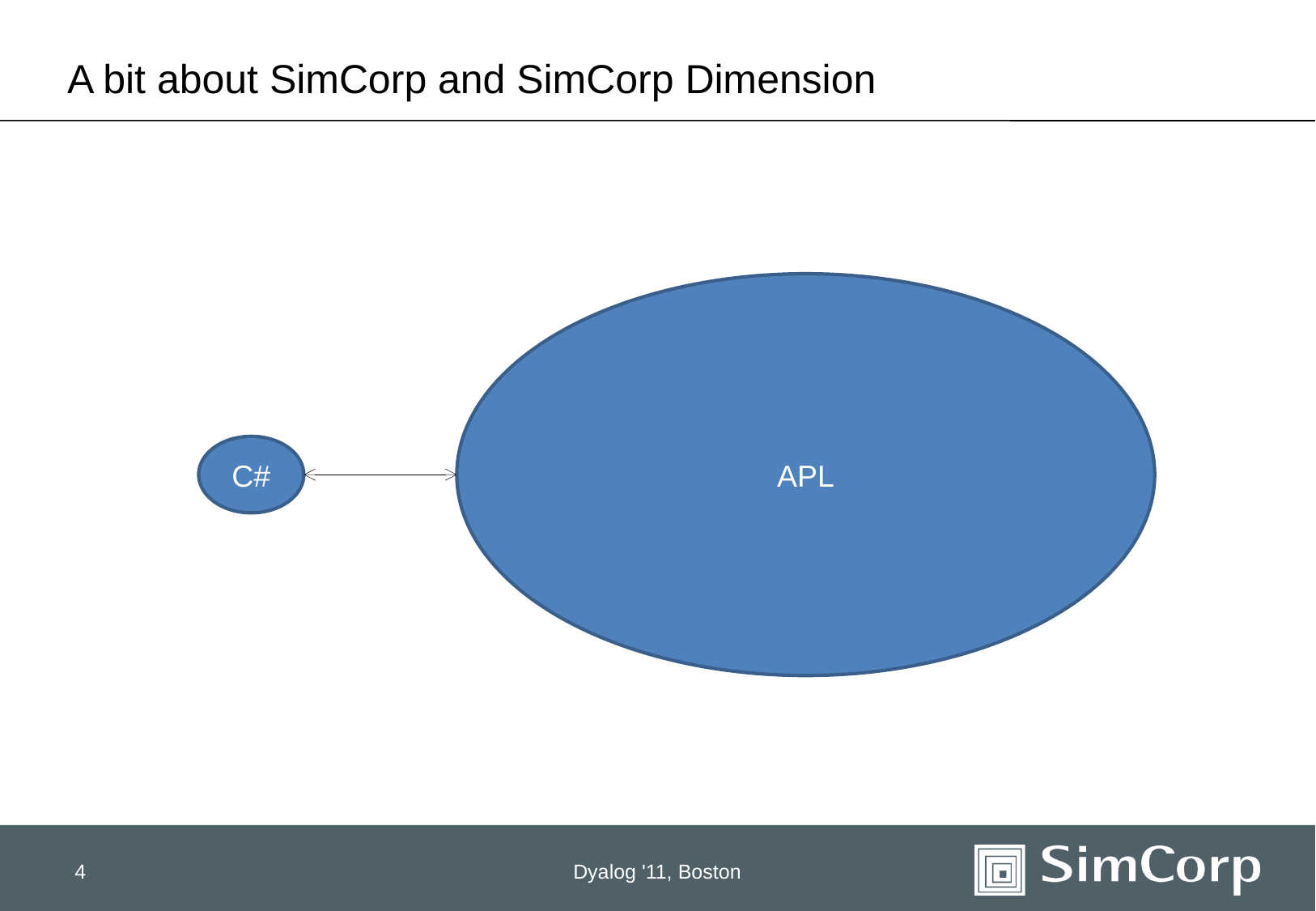

# A bit about SimCorp and SimCorp Dimension
APL
C#
4
Dyalog '11, Boston